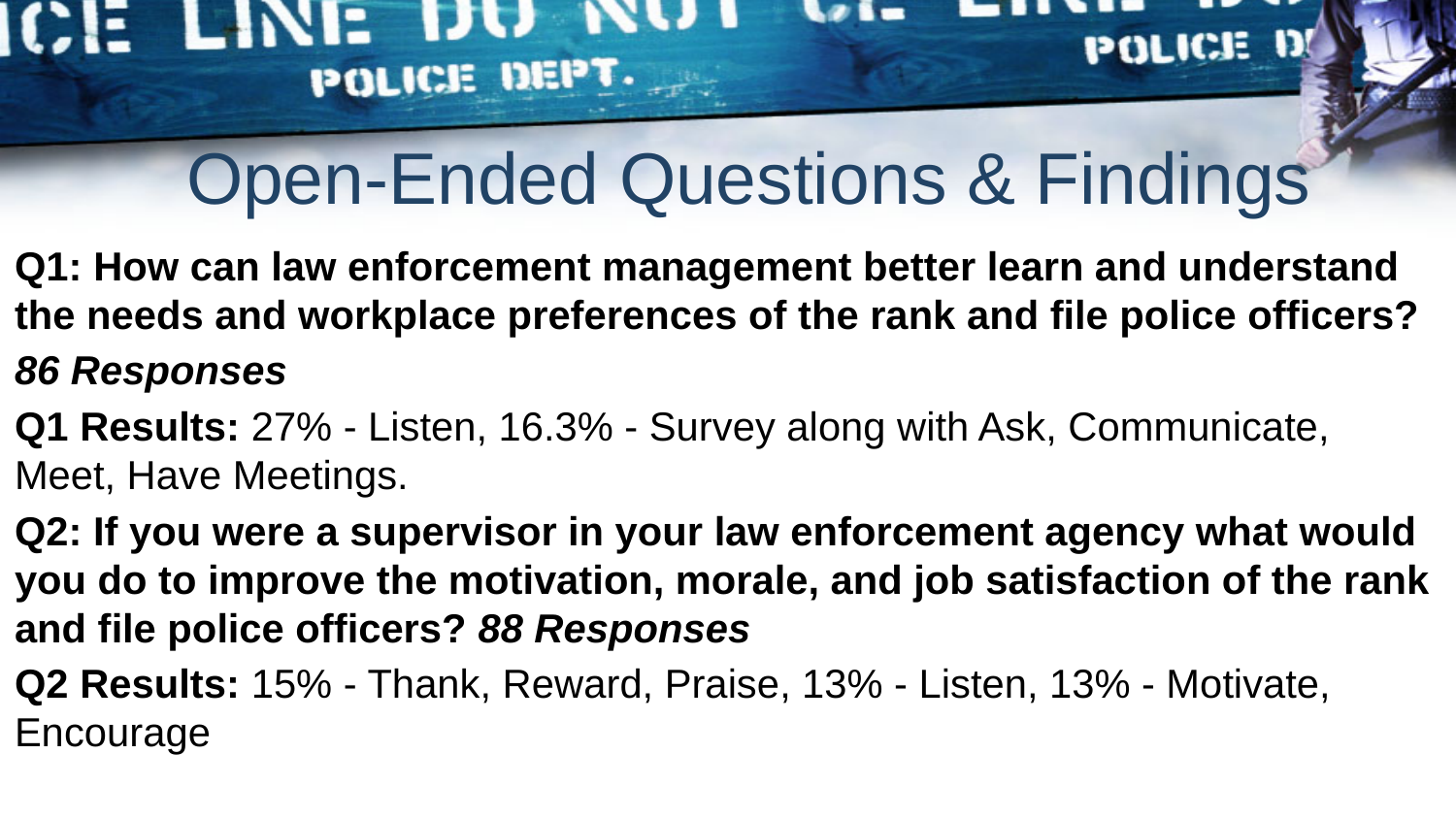

# Open-Ended Questions & Findings
Q1: How can law enforcement management better learn and understand the needs and workplace preferences of the rank and file police officers?
86 Responses
Q1 Results: 27% - Listen, 16.3% - Survey along with Ask, Communicate, Meet, Have Meetings.
Q2: If you were a supervisor in your law enforcement agency what would you do to improve the motivation, morale, and job satisfaction of the rank and file police officers? 88 Responses
Q2 Results: 15% - Thank, Reward, Praise, 13% - Listen, 13% - Motivate, Encourage